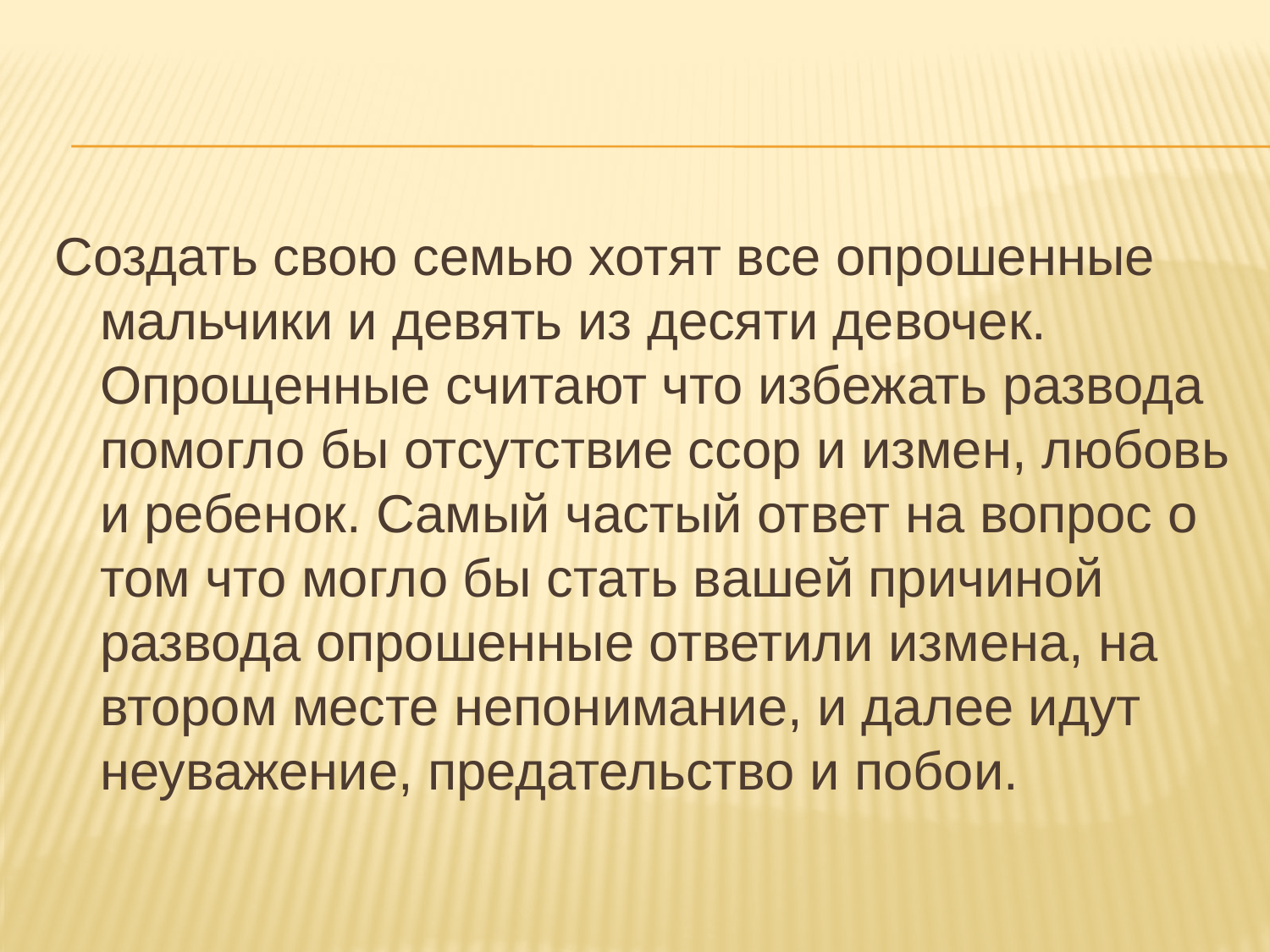

Создать свою семью хотят все опрошенные мальчики и девять из десяти девочек. Опрощенные считают что избежать развода помогло бы отсутствие ссор и измен, любовь и ребенок. Самый частый ответ на вопрос о том что могло бы стать вашей причиной развода опрошенные ответили измена, на втором месте непонимание, и далее идут неуважение, предательство и побои.